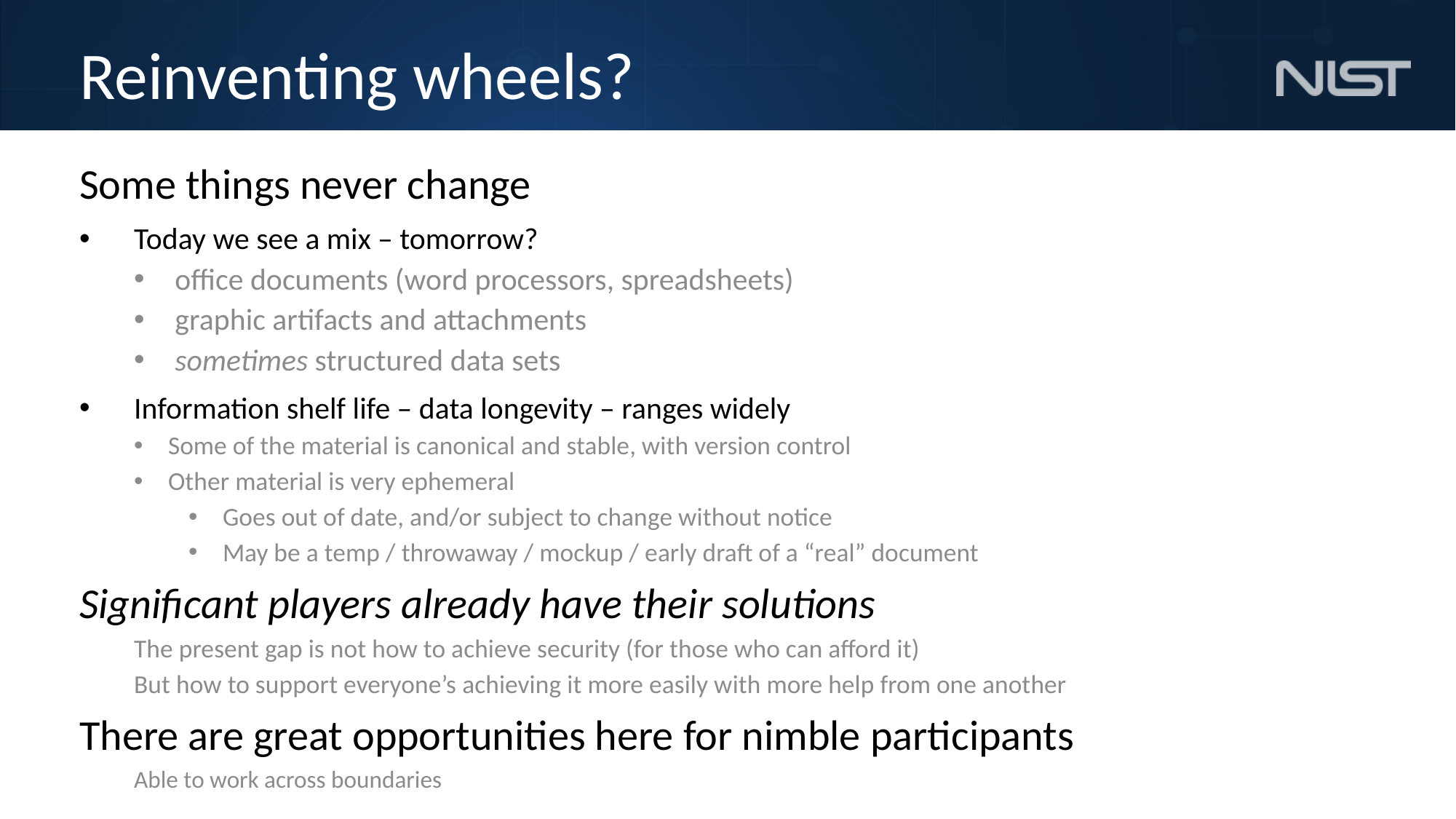

# Reinventing wheels?
Some things never change
Today we see a mix – tomorrow?
office documents (word processors, spreadsheets)
graphic artifacts and attachments
sometimes structured data sets
Information shelf life – data longevity – ranges widely
Some of the material is canonical and stable, with version control
Other material is very ephemeral
Goes out of date, and/or subject to change without notice
May be a temp / throwaway / mockup / early draft of a “real” document
Significant players already have their solutions
The present gap is not how to achieve security (for those who can afford it)
But how to support everyone’s achieving it more easily with more help from one another
There are great opportunities here for nimble participants
Able to work across boundaries